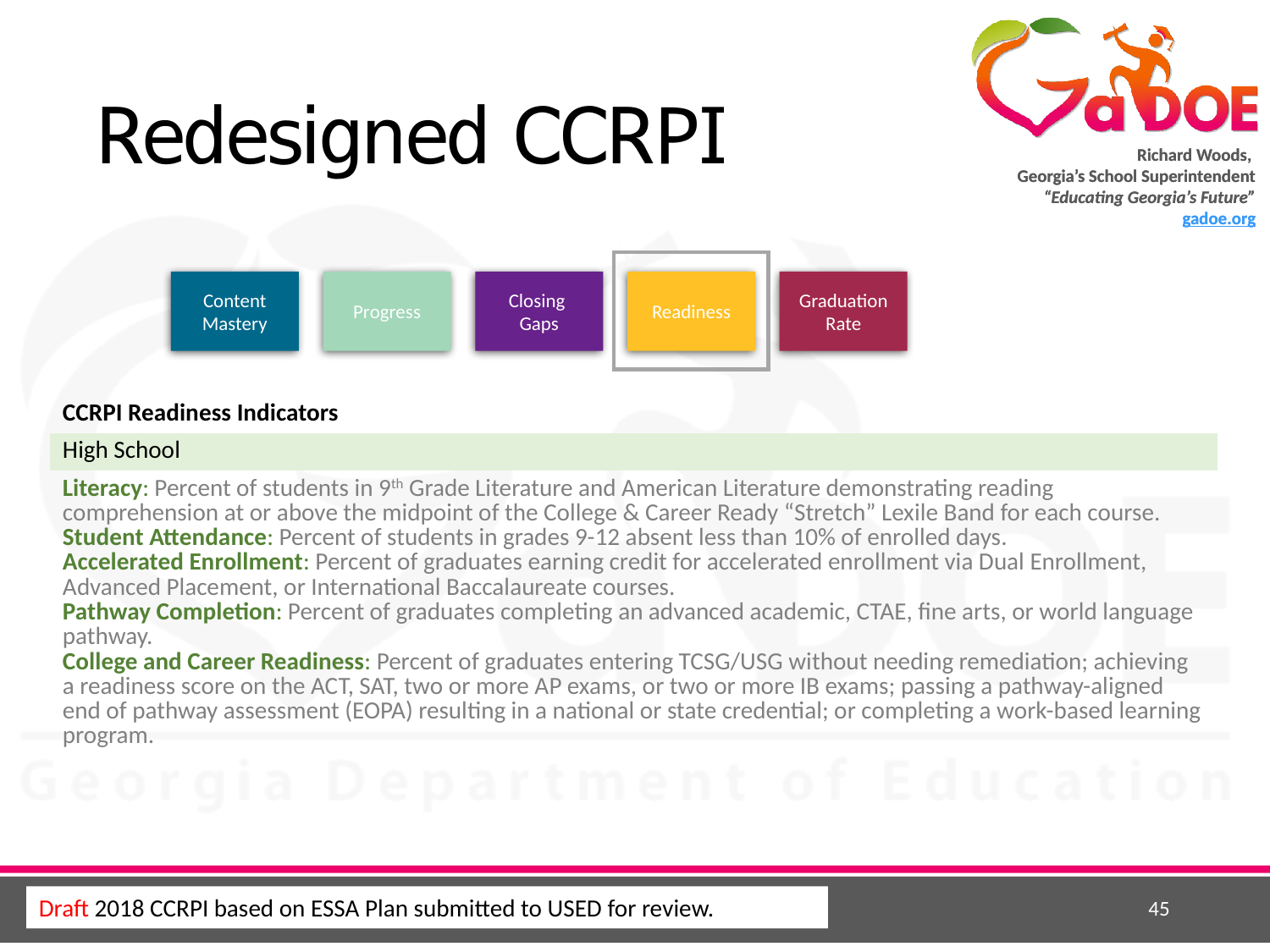

# Redesigned CCRPI

Progress
Closing
Gaps
Readiness
Graduation Rate
Content Mastery
| CCRPI Readiness Indicators |
| --- |
| High School |
| Literacy: Percent of students in 9th Grade Literature and American Literature demonstrating reading comprehension at or above the midpoint of the College & Career Ready “Stretch” Lexile Band for each course. Student Attendance: Percent of students in grades 9-12 absent less than 10% of enrolled days. Accelerated Enrollment: Percent of graduates earning credit for accelerated enrollment via Dual Enrollment, Advanced Placement, or International Baccalaureate courses. Pathway Completion: Percent of graduates completing an advanced academic, CTAE, fine arts, or world language pathway. College and Career Readiness: Percent of graduates entering TCSG/USG without needing remediation; achieving a readiness score on the ACT, SAT, two or more AP exams, or two or more IB exams; passing a pathway-aligned end of pathway assessment (EOPA) resulting in a national or state credential; or completing a work-based learning program. |
45
Draft 2018 CCRPI based on ESSA Plan submitted to USED for review.